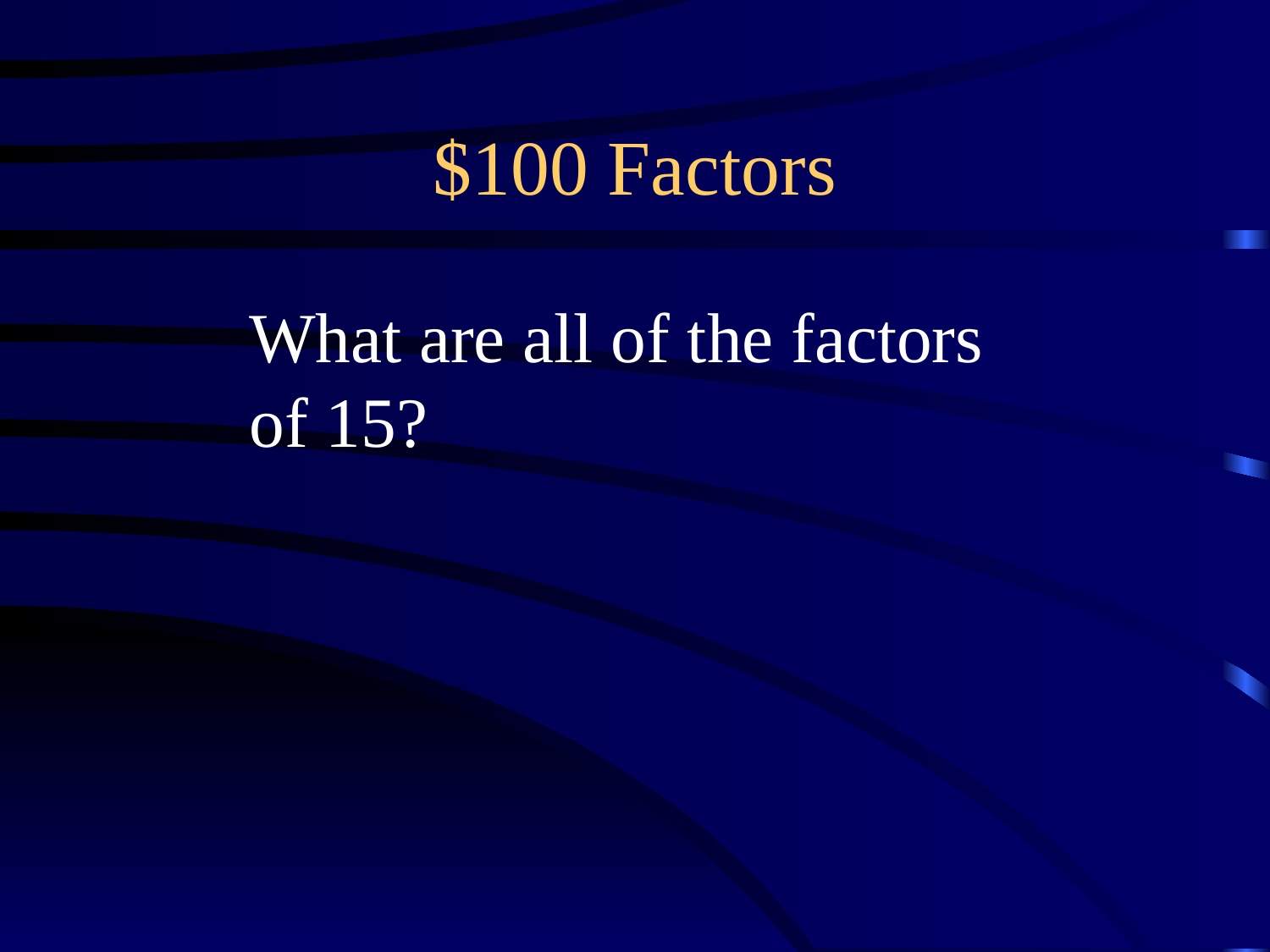

# $100 Factors
What are all of the factors
of 15?